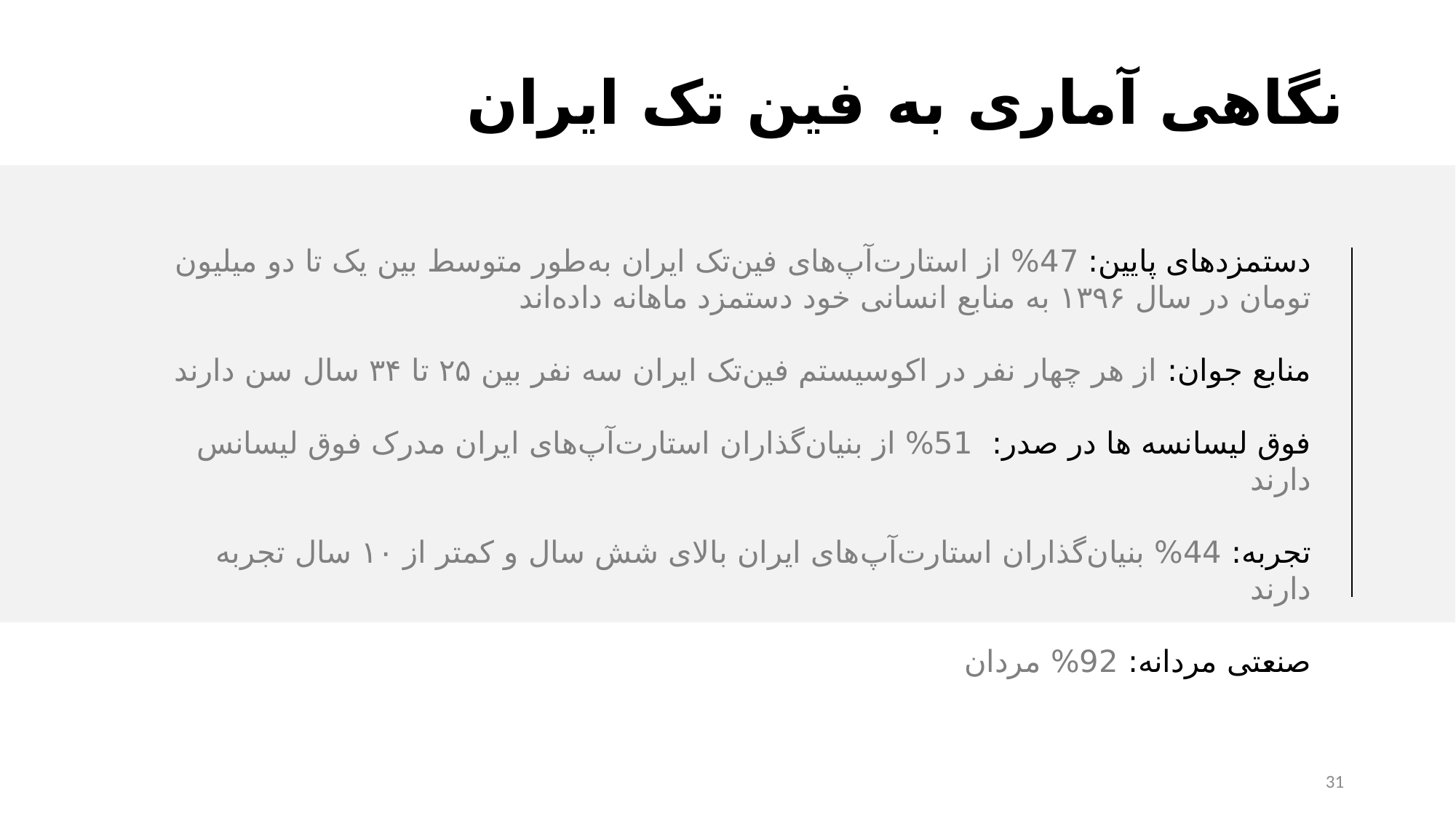

# نگاهی آماری به فین تک ایران

دستمزدهای پایین: 47% از استارت‌آپ‌های فین‌تک ایران به‌طور متوسط بین یک تا دو میلیون تومان در سال ۱۳۹۶ به منابع انسانی خود دستمزد ماهانه داده‌اند

منابع جوان: از هر چهار نفر در اکوسیستم فین‌تک ایران سه نفر بین ۲۵ تا ۳۴ سال سن دارند

فوق لیسانسه ها در صدر:  51% از بنیان‌گذاران استارت‌آپ‌های ایران مدرک فوق لیسانس دارند

تجربه: 44% بنیان‌گذاران استارت‌آپ‌های ایران بالای شش سال و کمتر از ۱۰ سال تجربه دارند

صنعتی مردانه: 92% مردان
31